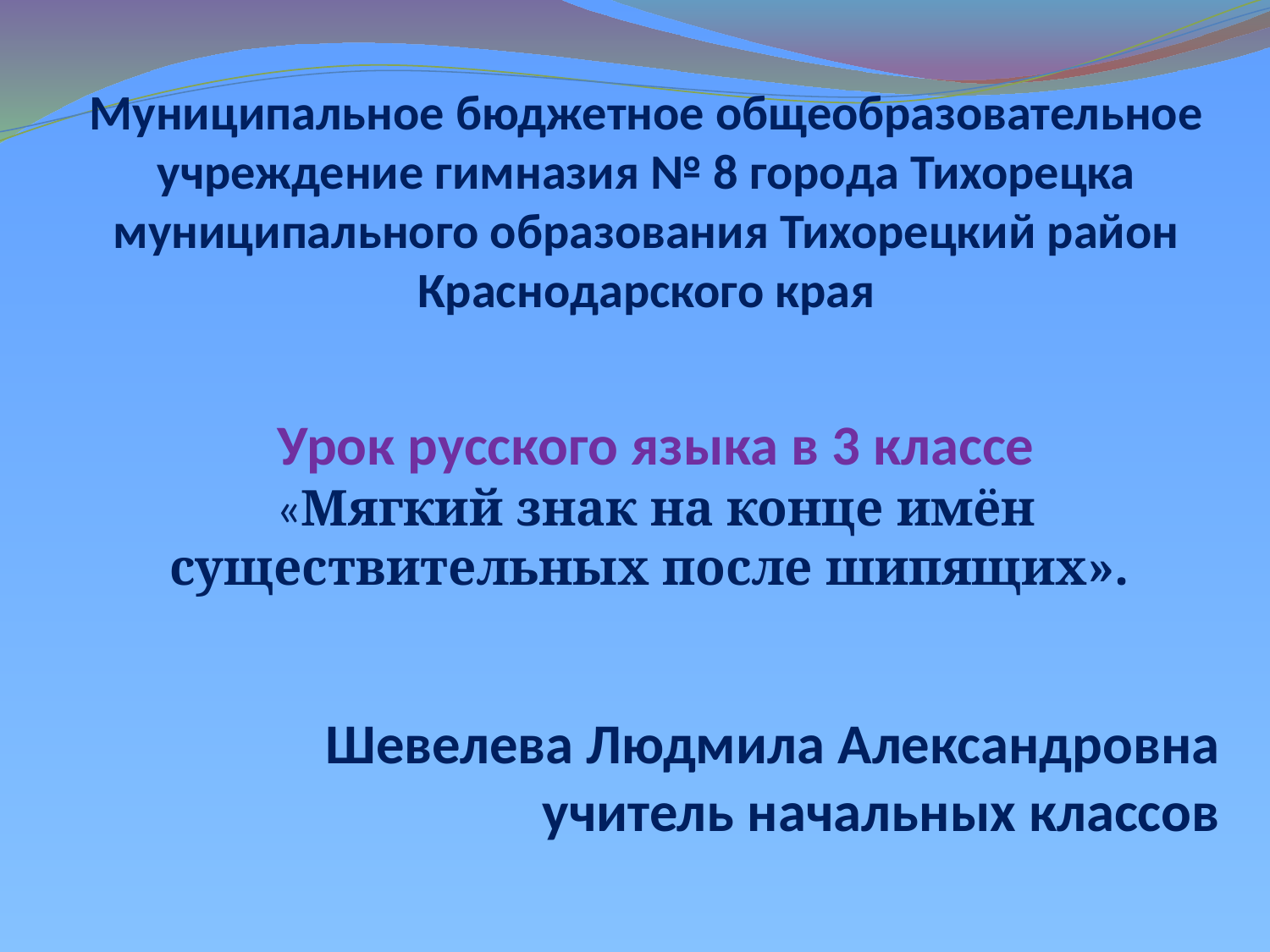

# Муниципальное бюджетное общеобразовательное учреждение гимназия № 8 города Тихорецка муниципального образования Тихорецкий район Краснодарского края
Урок русского языка в 3 классе
«Мягкий знак на конце имён существительных после шипящих».
Шевелева Людмила Александровна
учитель начальных классов